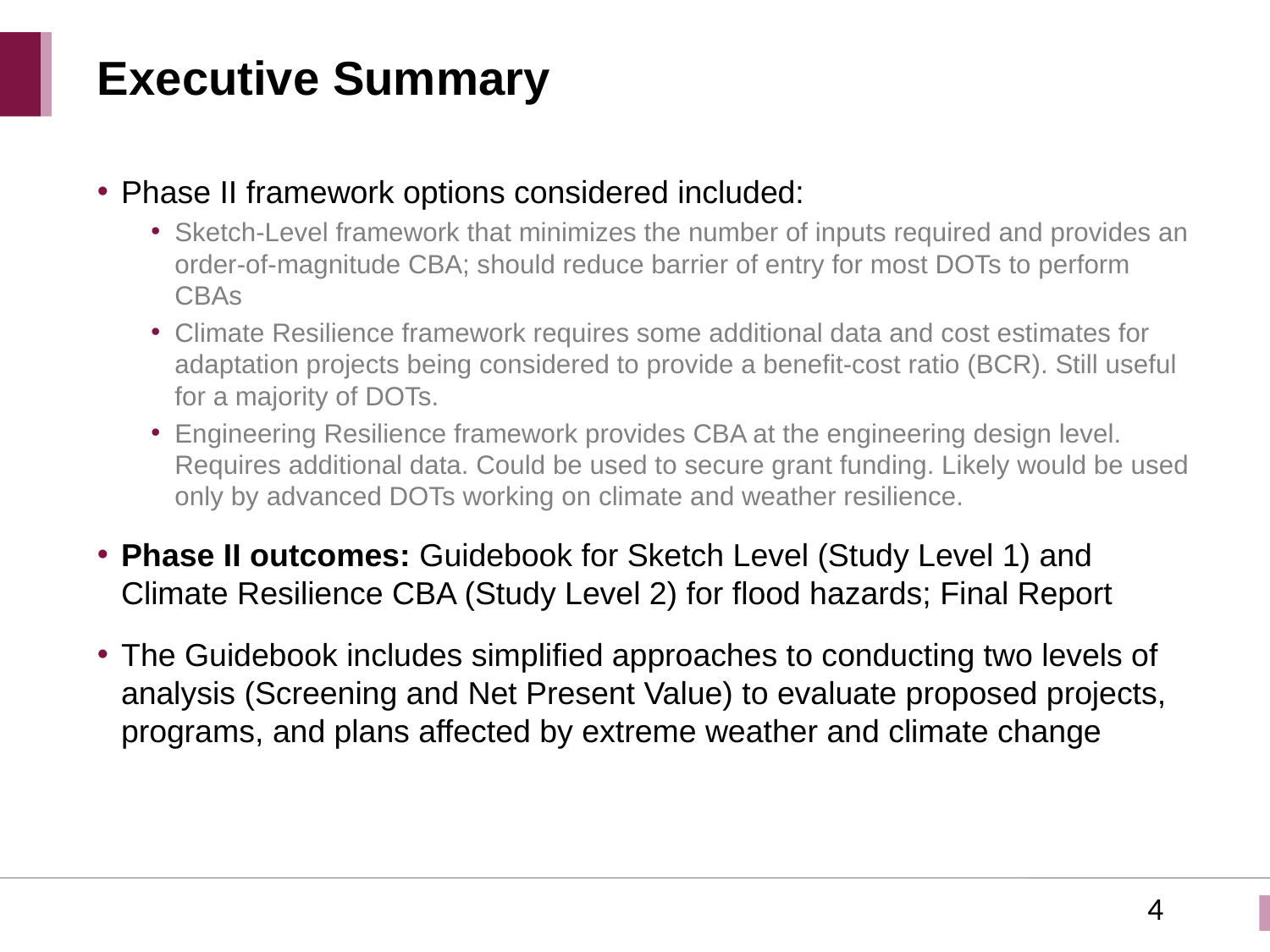

# Executive Summary
Phase II framework options considered included:
Sketch-Level framework that minimizes the number of inputs required and provides an order-of-magnitude CBA; should reduce barrier of entry for most DOTs to perform CBAs
Climate Resilience framework requires some additional data and cost estimates for adaptation projects being considered to provide a benefit-cost ratio (BCR). Still useful for a majority of DOTs.
Engineering Resilience framework provides CBA at the engineering design level. Requires additional data. Could be used to secure grant funding. Likely would be used only by advanced DOTs working on climate and weather resilience.
Phase II outcomes: Guidebook for Sketch Level (Study Level 1) and Climate Resilience CBA (Study Level 2) for flood hazards; Final Report
The Guidebook includes simplified approaches to conducting two levels of analysis (Screening and Net Present Value) to evaluate proposed projects, programs, and plans affected by extreme weather and climate change

	4